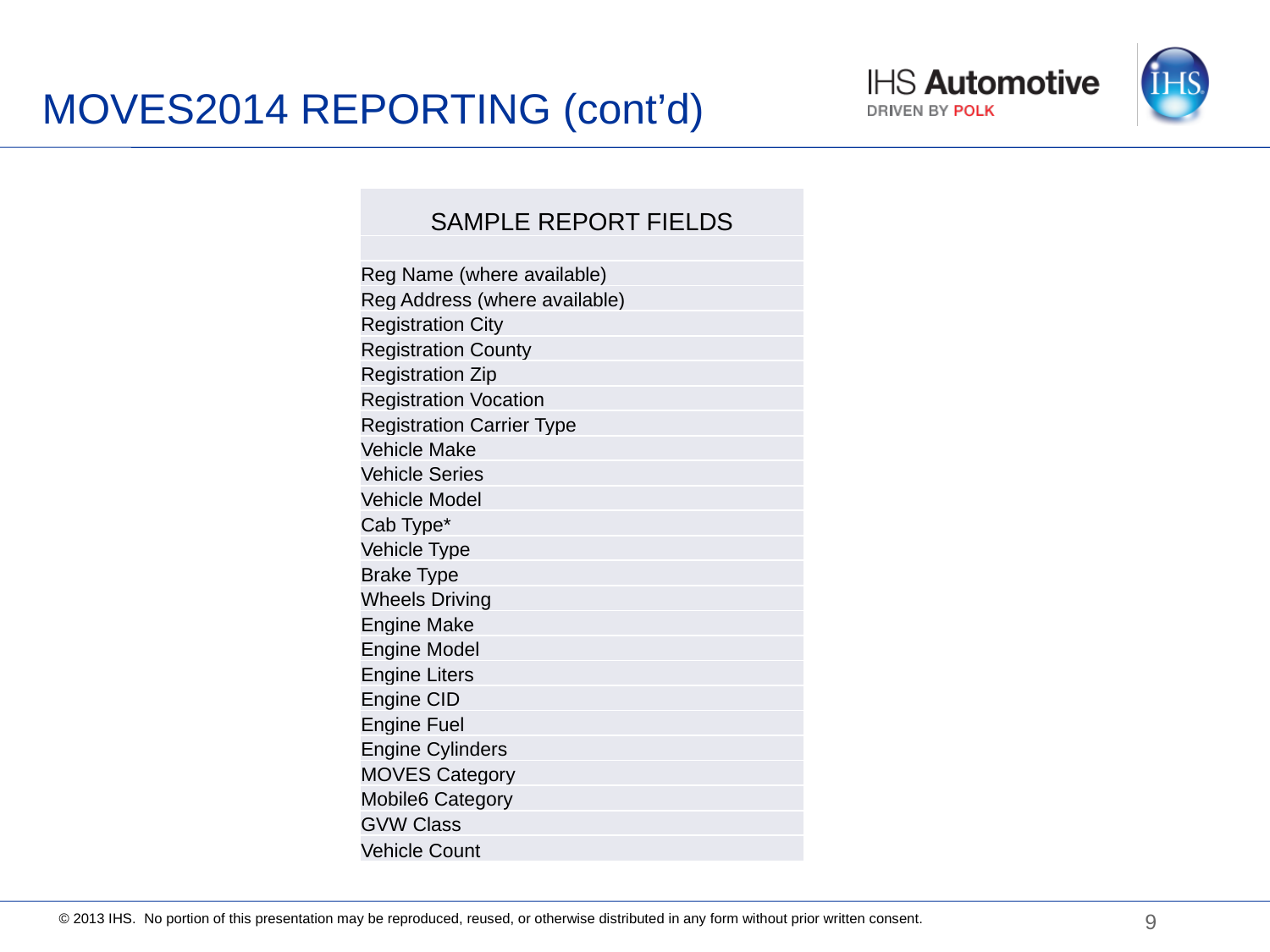

# MOVES2014 REPORTING (cont’d)
| SAMPLE REPORT FIELDS |
| --- |
|  |
| Reg Name (where available) |
| Reg Address (where available) |
| Registration City |
| Registration County |
| Registration Zip |
| Registration Vocation |
| Registration Carrier Type |
| Vehicle Make |
| Vehicle Series |
| Vehicle Model |
| Cab Type\* |
| Vehicle Type |
| Brake Type |
| Wheels Driving |
| Engine Make |
| Engine Model |
| Engine Liters |
| Engine CID |
| Engine Fuel |
| Engine Cylinders |
| MOVES Category |
| Mobile6 Category |
| GVW Class |
| Vehicle Count |
9